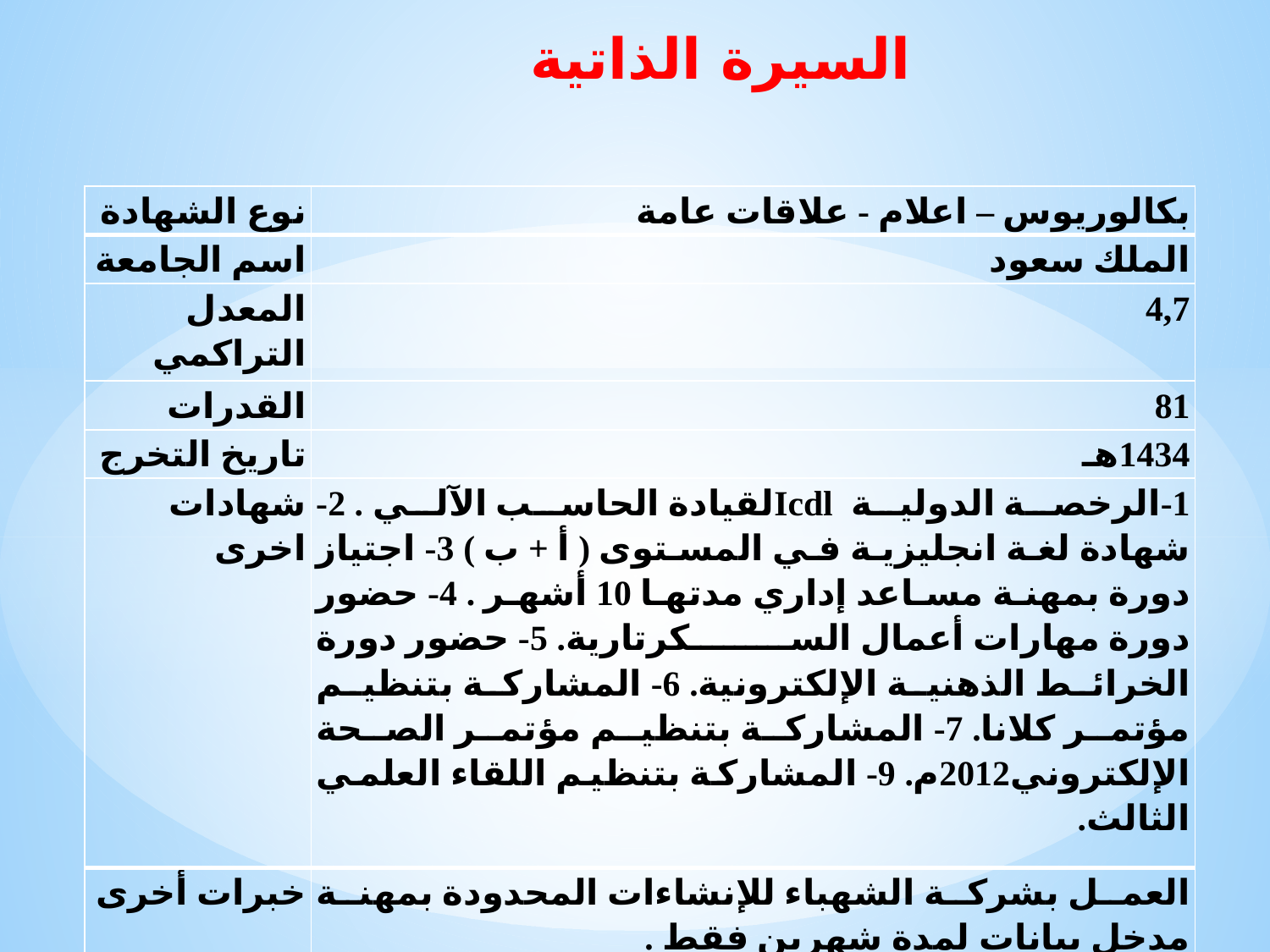

السيرة الذاتية
| نوع الشهادة | بكالوريوس – اعلام - علاقات عامة |
| --- | --- |
| اسم الجامعة | الملك سعود |
| المعدل التراكمي | 4,7 |
| القدرات | 81 |
| تاريخ التخرج | 1434هـ |
| شهادات اخرى | 1-الرخصة الدولية Icdlلقيادة الحاسب الآلي . 2-شهادة لغة انجليزية في المستوى ( أ + ب ) 3- اجتياز دورة بمهنة مساعد إداري مدتها 10 أشهر . 4- حضور دورة مهارات أعمال السكرتارية. 5- حضور دورة الخرائط الذهنية الإلكترونية. 6- المشاركة بتنظيم مؤتمر كلانا. 7- المشاركة بتنظيم مؤتمر الصحة الإلكتروني2012م. 9- المشاركة بتنظيم اللقاء العلمي الثالث. |
| خبرات أخرى | العمل بشركة الشهباء للإنشاءات المحدودة بمهنة مدخل بيانات لمدة شهرين فقط . العمل بـإدارة الشراكة الطلابية التابعة للجامعة لمدة سنة ونصف . |